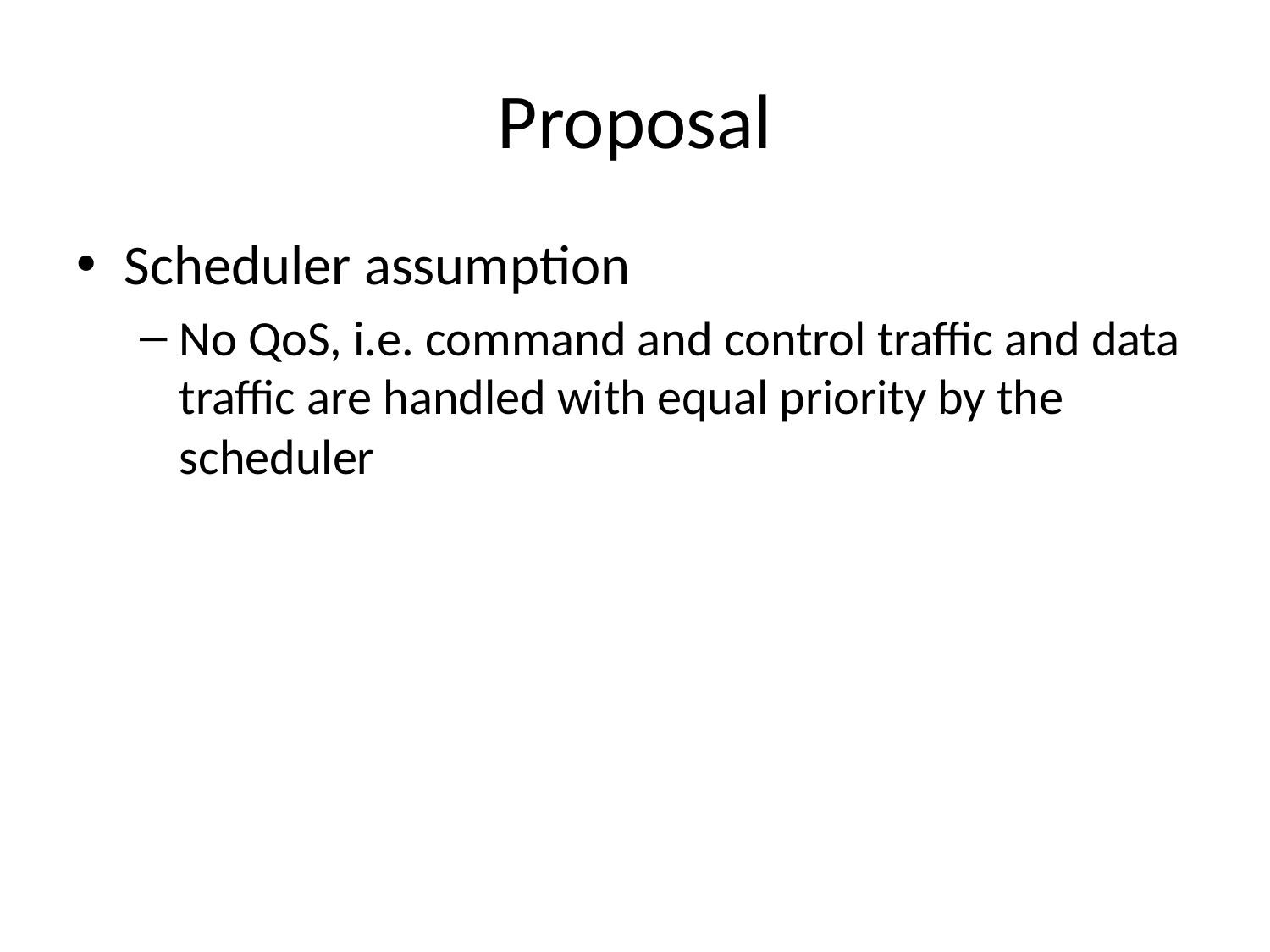

# Proposal
Scheduler assumption
No QoS, i.e. command and control traffic and data traffic are handled with equal priority by the scheduler